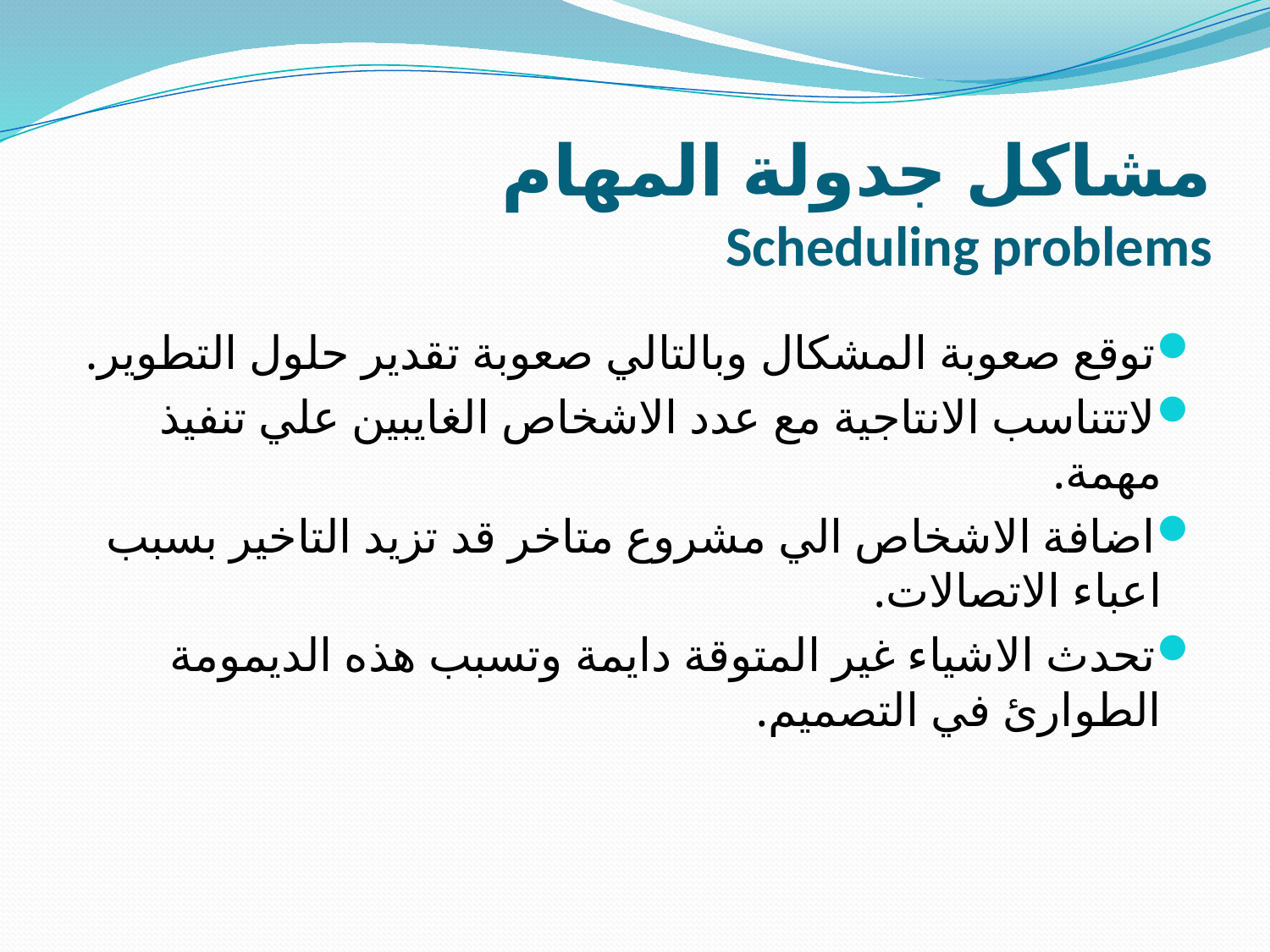

# مشاكل جدولة المهام Scheduling problems
توقع صعوبة المشكال وبالتالي صعوبة تقدير حلول التطوير.
لاتتناسب الانتاجية مع عدد الاشخاص الغايبين علي تنفيذ مهمة.
اضافة الاشخاص الي مشروع متاخر قد تزيد التاخير بسبب اعباء الاتصالات.
تحدث الاشياء غير المتوقة دايمة وتسبب هذه الديمومة الطوارئ في التصميم.